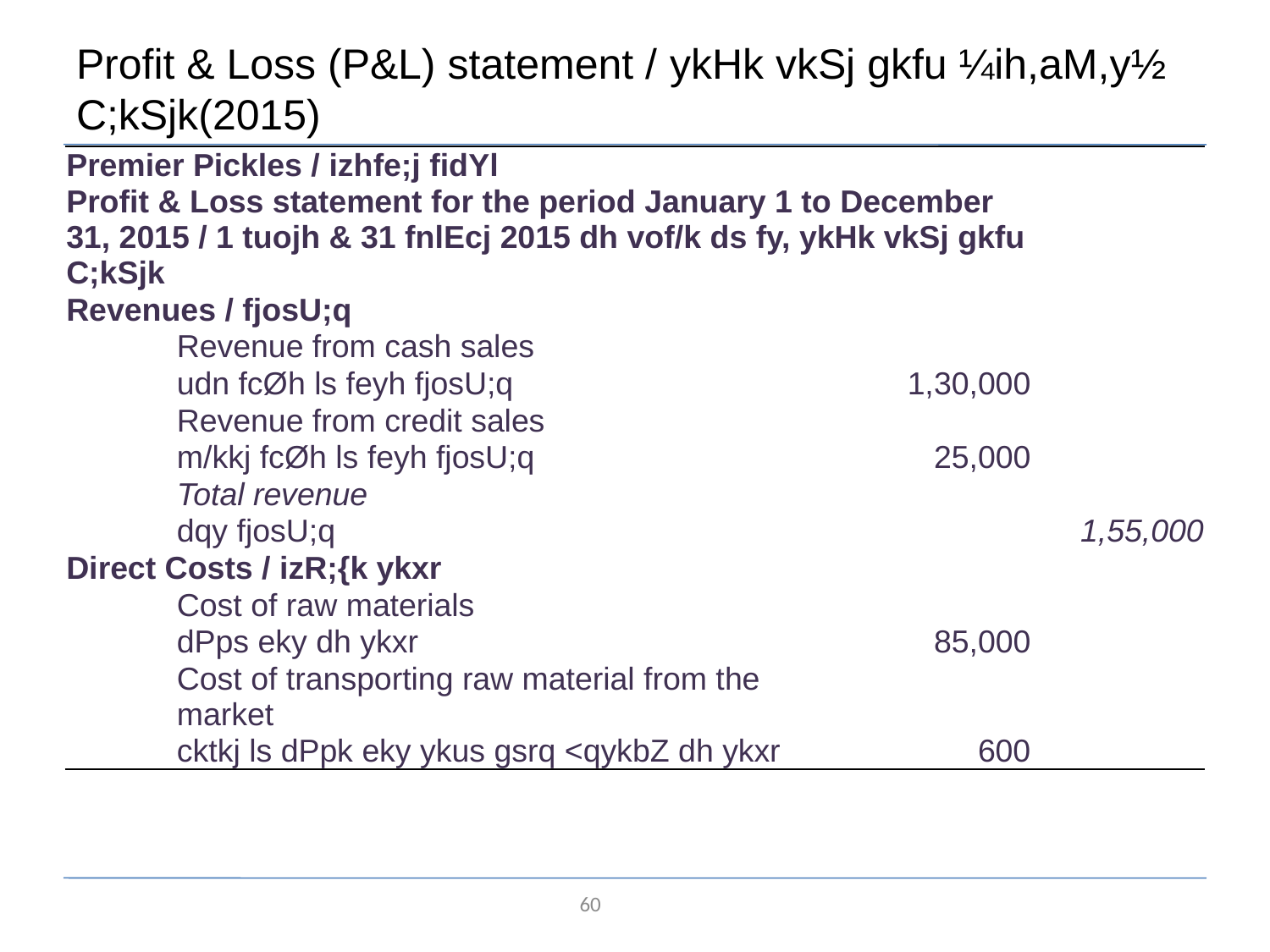

# Profit & Loss (P&L) statement / ykHk vkSj gkfu ¼ih,aM,y½ C;kSjk(2015)
| Premier Pickles / izhfe;j fidYl |  |  |  |
| --- | --- | --- | --- |
| Profit & Loss statement for the period January 1 to December 31, 2015 / 1 tuojh & 31 fnlEcj 2015 dh vof/k ds fy, ykHk vkSj gkfu C;kSjk |  |  |  |
| Revenues / fjosU;q |  |  |  |
|  | Revenue from cash sales | 1,30,000 |  |
|  | udn fcØh ls feyh fjosU;q |  |  |
|  | Revenue from credit sales | 25,000 |  |
|  | m/kkj fcØh ls feyh fjosU;q |  |  |
|  | Total revenue |  | 1,55,000 |
|  | dqy fjosU;q |  |  |
| Direct Costs / izR;{k ykxr |  |  |  |
|  | Cost of raw materials | 85,000 |  |
|  | dPps eky dh ykxr |  |  |
|  | Cost of transporting raw material from the market | 600 |  |
|  | cktkj ls dPpk eky ykus gsrq <qykbZ dh ykxr |  |  |
60